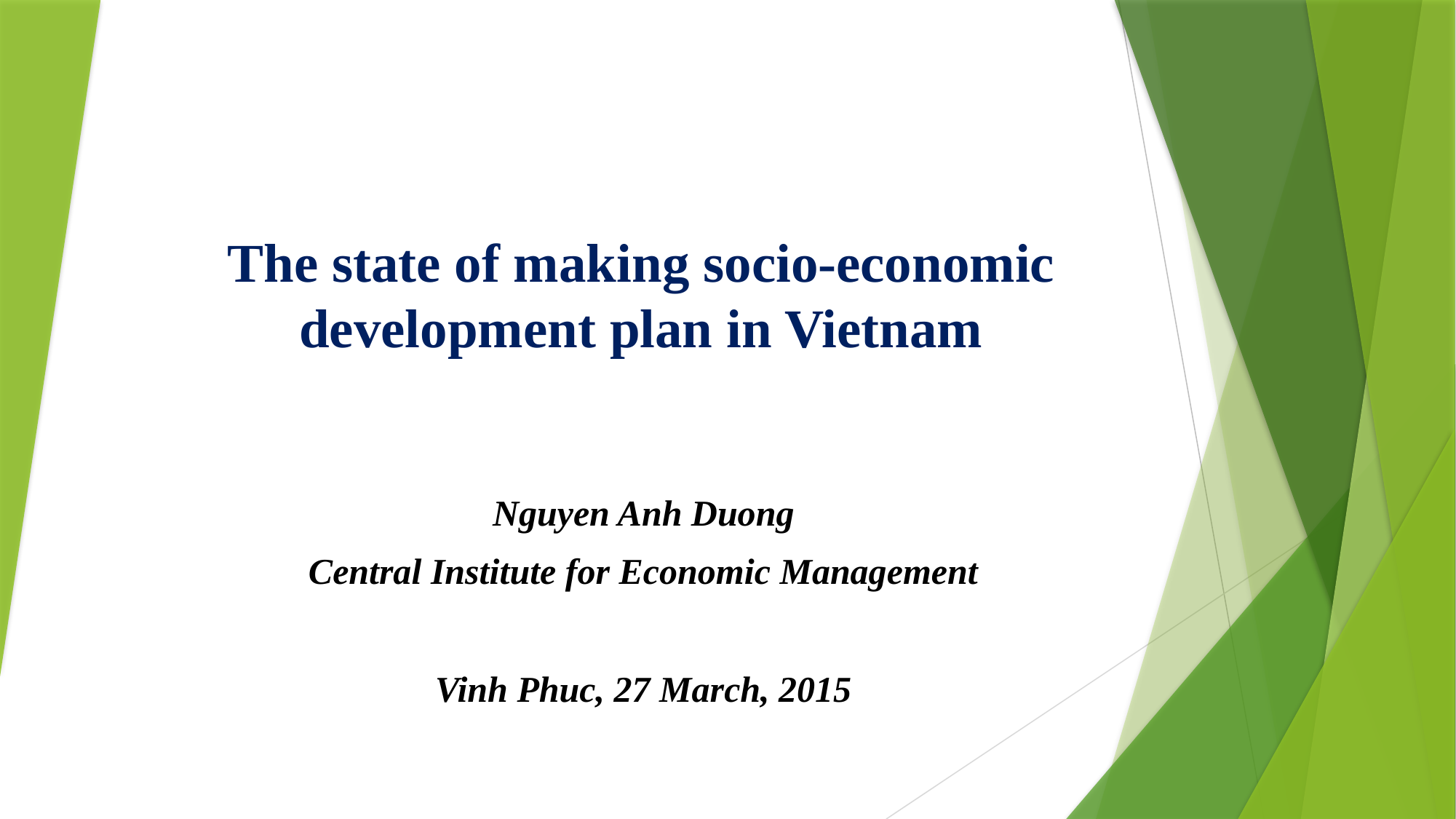

# The state of making socio-economic development plan in Vietnam
Nguyen Anh Duong
Central Institute for Economic Management

Vinh Phuc, 27 March, 2015